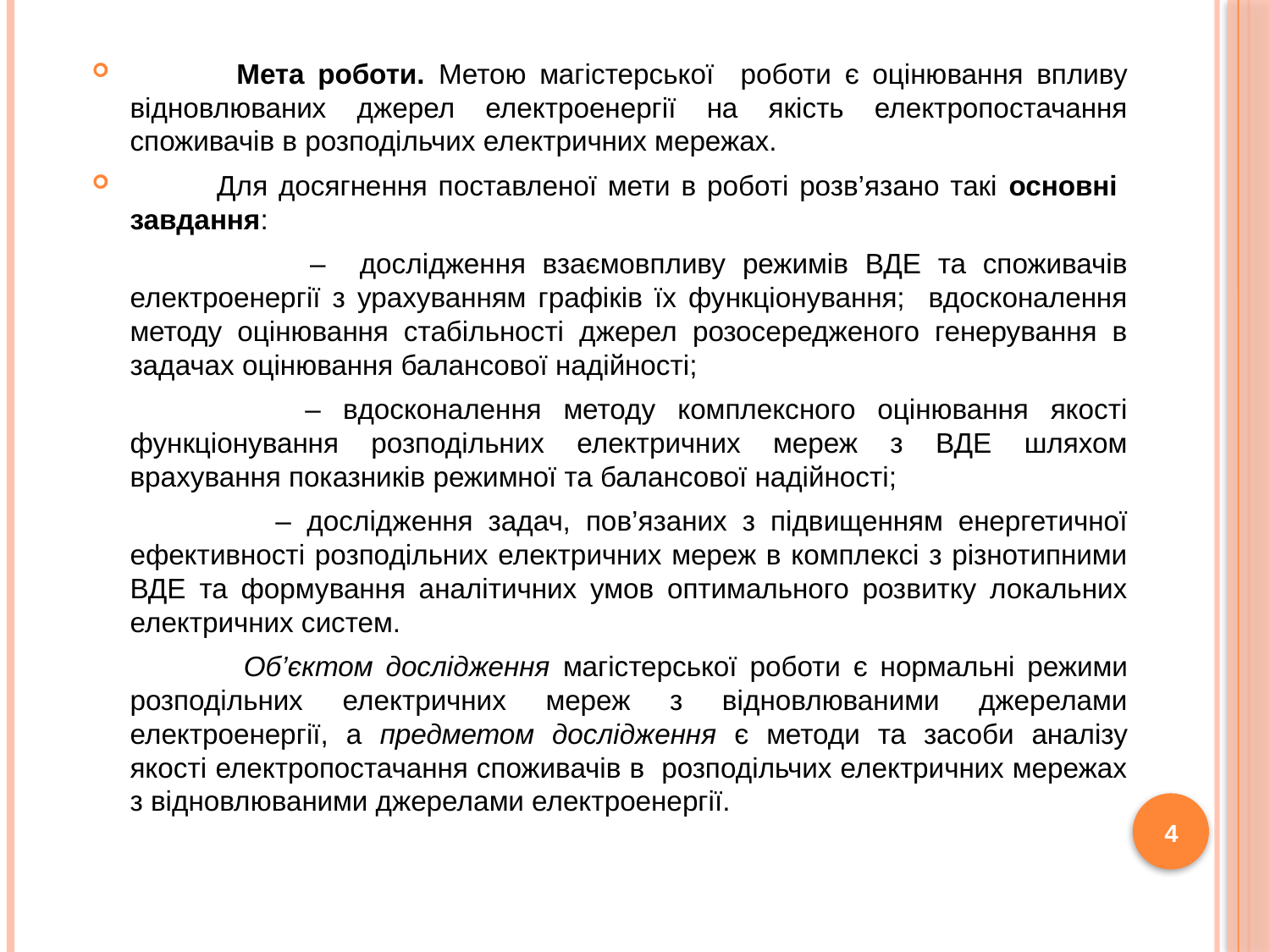

Мета роботи. Метою магістерської  роботи є оцінювання впливу відновлюваних джерел електроенергії на якість електропостачання споживачів в розподільчих електричних мережах.
        Для досягнення поставленої мети в роботі розв’язано такі основні
завдання:
             –  дослідження взаємовпливу режимів ВДЕ та споживачів електроенергії з урахуванням графіків їх функціонування;  вдосконалення методу оцінювання стабільності джерел розосередженого генерування в задачах оцінювання балансової надійності;
	        – вдосконалення методу комплексного оцінювання якості функціонування розподільних електричних мереж з ВДЕ шляхом врахування показників режимної та балансової надійності;
            – дослідження задач, пов’язаних з підвищенням енергетичної ефективності розподільних електричних мереж в комплексі з різнотипними ВДЕ та формування аналітичних умов оптимального розвитку локальних електричних систем.
            Об’єктом дослідження магістерської роботи є нормальні режими розподільних електричних мереж з відновлюваними джерелами електроенергії, а предметом дослідження є методи та засоби аналізу якості електропостачання споживачів в  розподільчих електричних мережах з відновлюваними джерелами електроенергії.

4